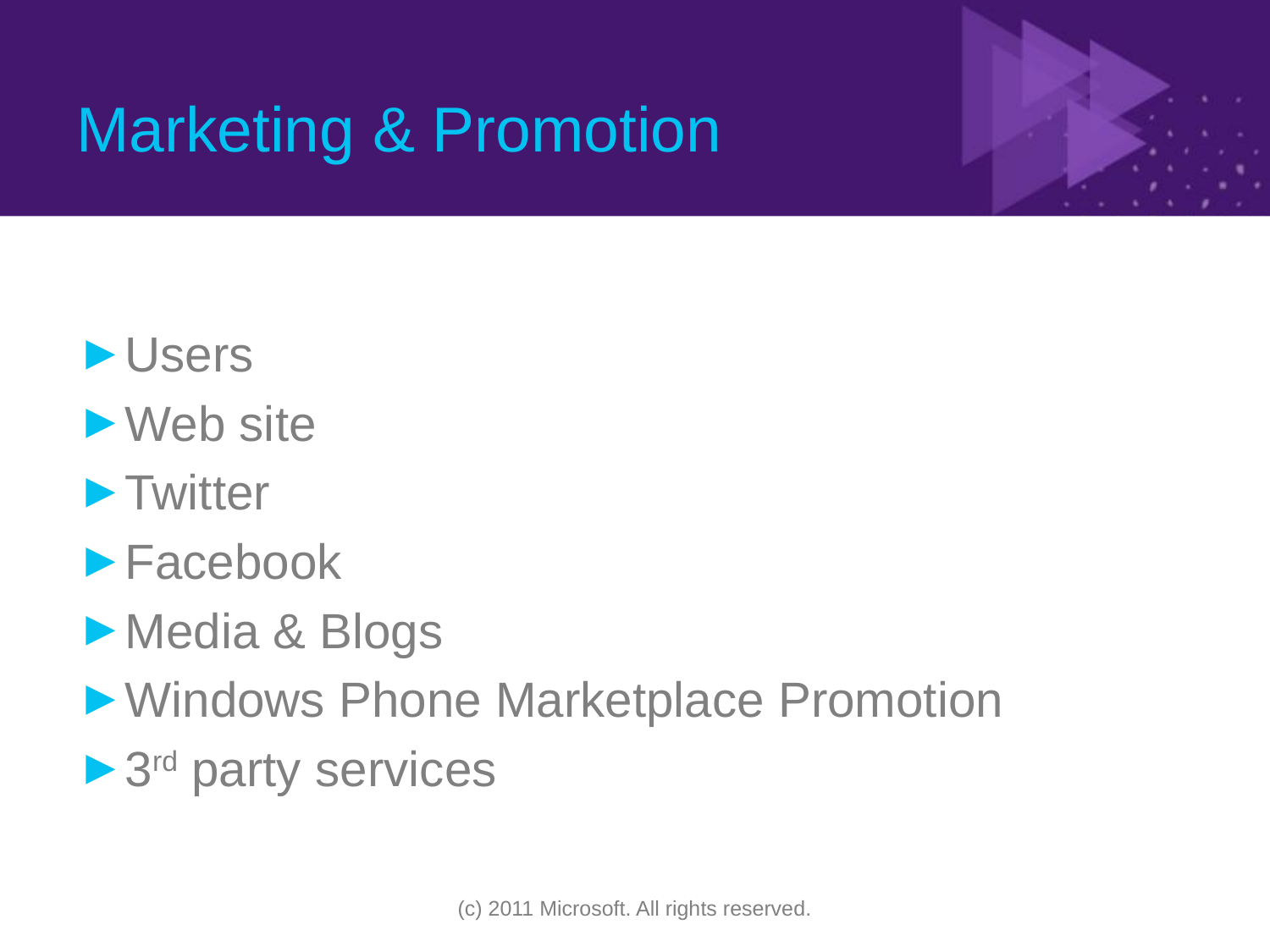

# Marketing & Promotion
Users
Web site
Twitter
Facebook
Media & Blogs
Windows Phone Marketplace Promotion
3rd party services
(c) 2011 Microsoft. All rights reserved.